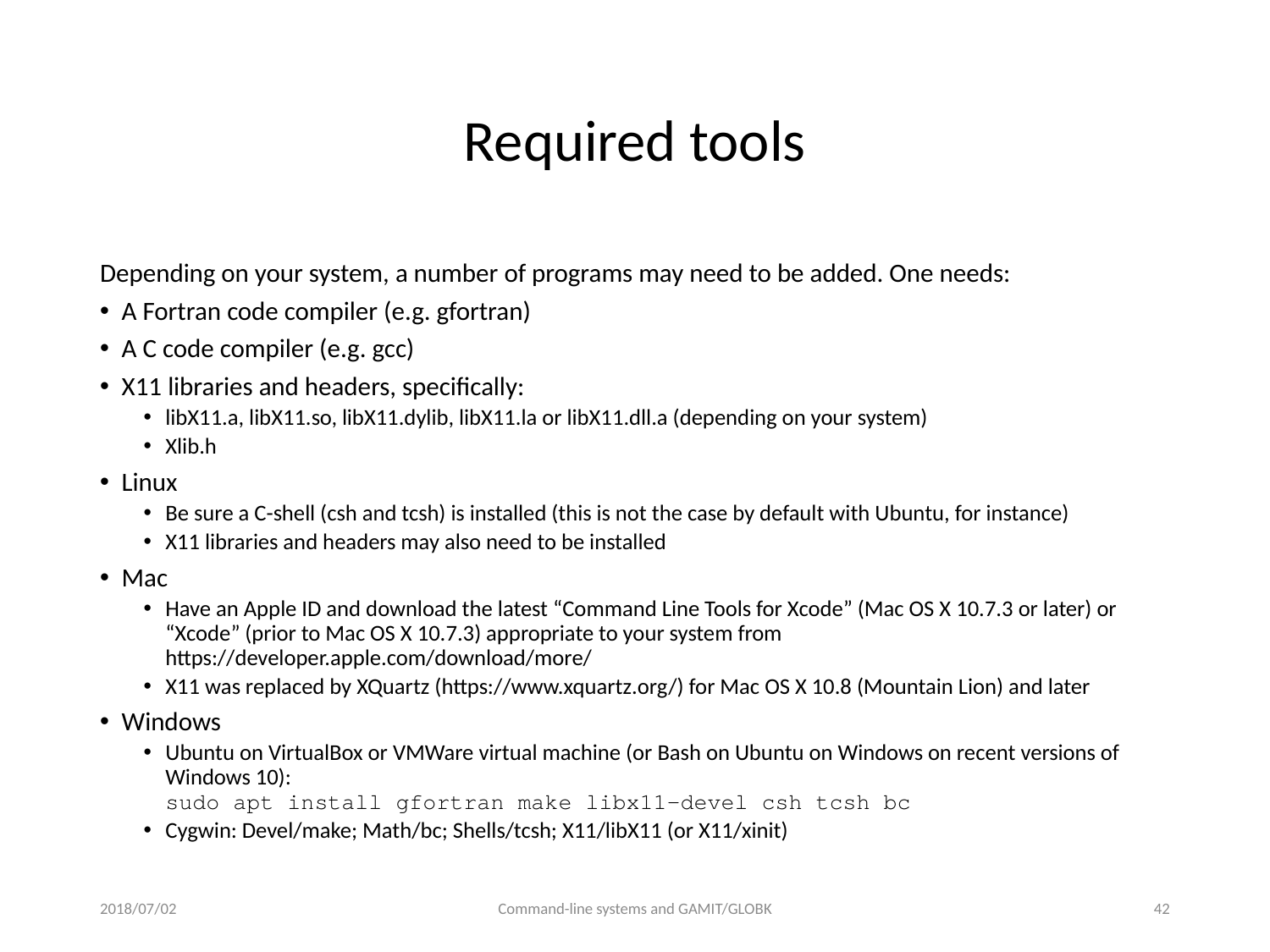

# Required tools
Depending on your system, a number of programs may need to be added. One needs:
A Fortran code compiler (e.g. gfortran)
A C code compiler (e.g. gcc)
X11 libraries and headers, specifically:
libX11.a, libX11.so, libX11.dylib, libX11.la or libX11.dll.a (depending on your system)
Xlib.h
Linux
Be sure a C-shell (csh and tcsh) is installed (this is not the case by default with Ubuntu, for instance)
X11 libraries and headers may also need to be installed
Mac
Have an Apple ID and download the latest “Command Line Tools for Xcode” (Mac OS X 10.7.3 or later) or “Xcode” (prior to Mac OS X 10.7.3) appropriate to your system from https://developer.apple.com/download/more/
X11 was replaced by XQuartz (https://www.xquartz.org/) for Mac OS X 10.8 (Mountain Lion) and later
Windows
Ubuntu on VirtualBox or VMWare virtual machine (or Bash on Ubuntu on Windows on recent versions of Windows 10):
sudo apt install gfortran make libx11-devel csh tcsh bc
Cygwin: Devel/make; Math/bc; Shells/tcsh; X11/libX11 (or X11/xinit)
2018/07/02
Command-line systems and GAMIT/GLOBK
42